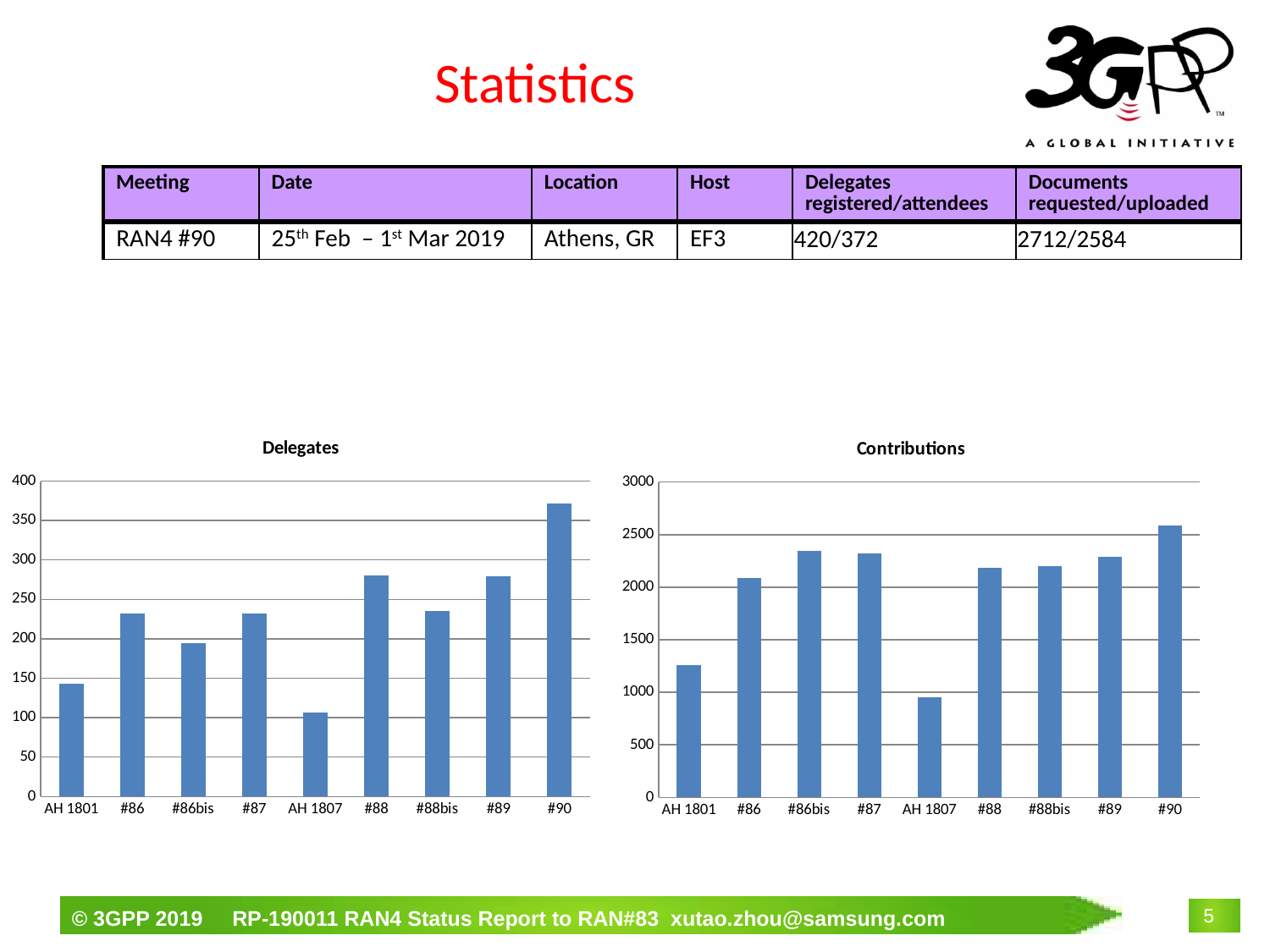

# Statistics
| Meeting | Date | Location | Host | Delegates registered/attendees | Documents requested/uploaded |
| --- | --- | --- | --- | --- | --- |
| RAN4 #90 | 25th Feb – 1st Mar 2019 | Athens, GR | EF3 | 420/372 | 2712/2584 |

### Chart:

| Category | Delegates |
|---|---|
| AH 1801 | 143.0 |
| #86 | 232.0 |
| #86bis | 194.0 |
| #87 | 232.0 |
| AH 1807 | 107.0 |
| #88 | 280.0 |
| #88bis | 235.0 |
| #89 | 279.0 |
| #90 | 372.0 |

### Chart:

| Category | Contributions |
|---|---|
| AH 1801 | 1256.0 |
| #86 | 2085.0 |
| #86bis | 2341.0 |
| #87 | 2318.0 |
| AH 1807 | 956.0 |
| #88 | 2185.0 |
| #88bis | 2201.0 |
| #89 | 2292.0 |
| #90 | 2584.0 |